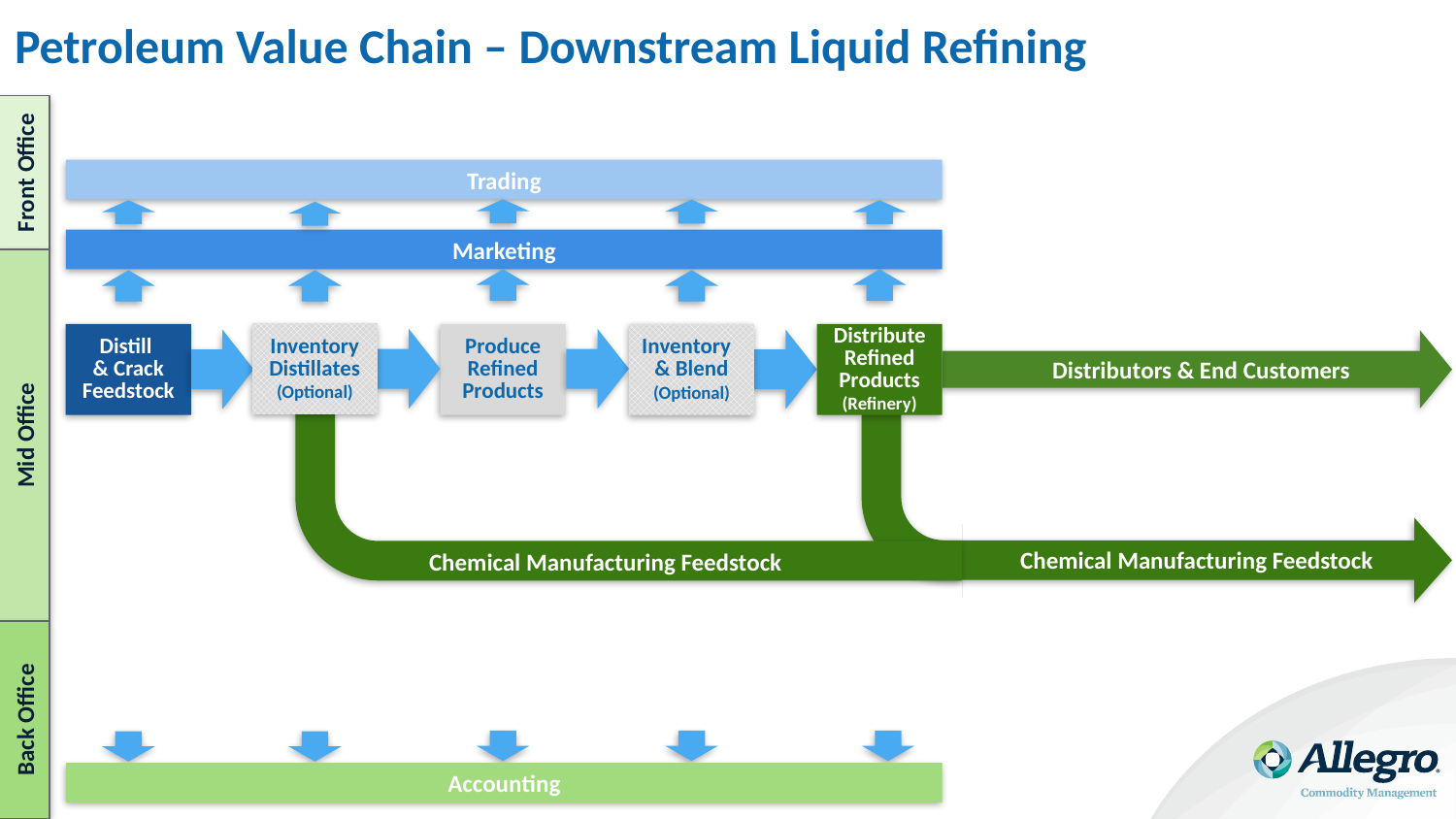

# Petroleum Value Chain – Downstream Liquid Refining
Front Office
Trading

Marketing

Inventory
Distillates
(Optional)
Distill
& Crack
Feedstock
Produce
Refined
Products
Inventory
& Blend
(Optional)
Distribute
Refined Products
(Refinery)

Distributors & End Customers

Mid Office

Chemical Manufacturing Feedstock
Chemical Manufacturing Feedstock
Back Office

Accounting